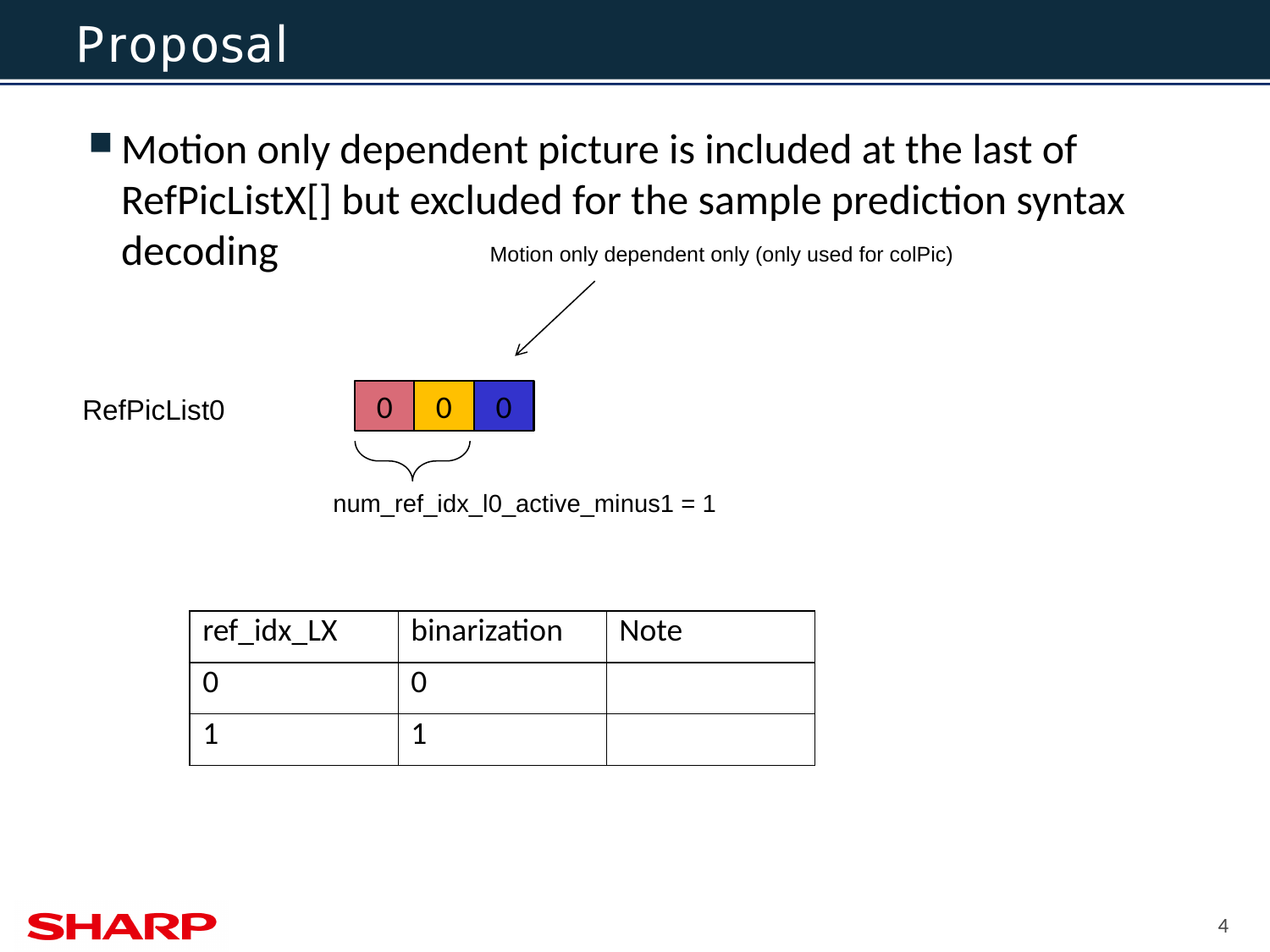

# Proposal
Motion only dependent picture is included at the last of RefPicListX[] but excluded for the sample prediction syntax decoding

Motion only dependent only (only used for colPic)
0
0
0
RefPicList0

num_ref_idx_l0_active_minus1 = 1
| ref\_idx\_LX | binarization | Note |
| --- | --- | --- |
| 0 | 0 |  |
| 1 | 1 |  |
4